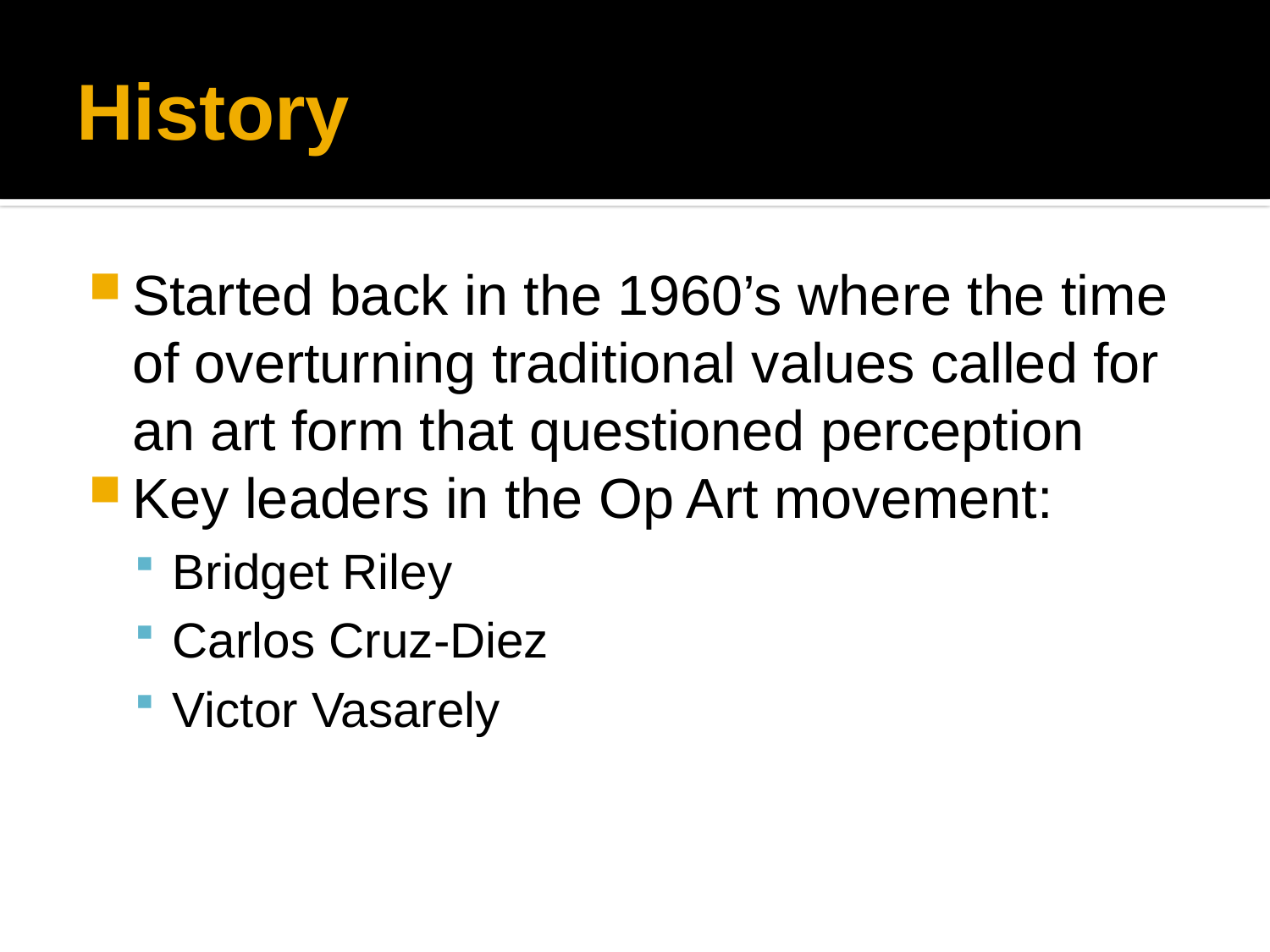

# History
Started back in the 1960’s where the time of overturning traditional values called for an art form that questioned perception
Key leaders in the Op Art movement:
Bridget Riley
Carlos Cruz-Diez
Victor Vasarely